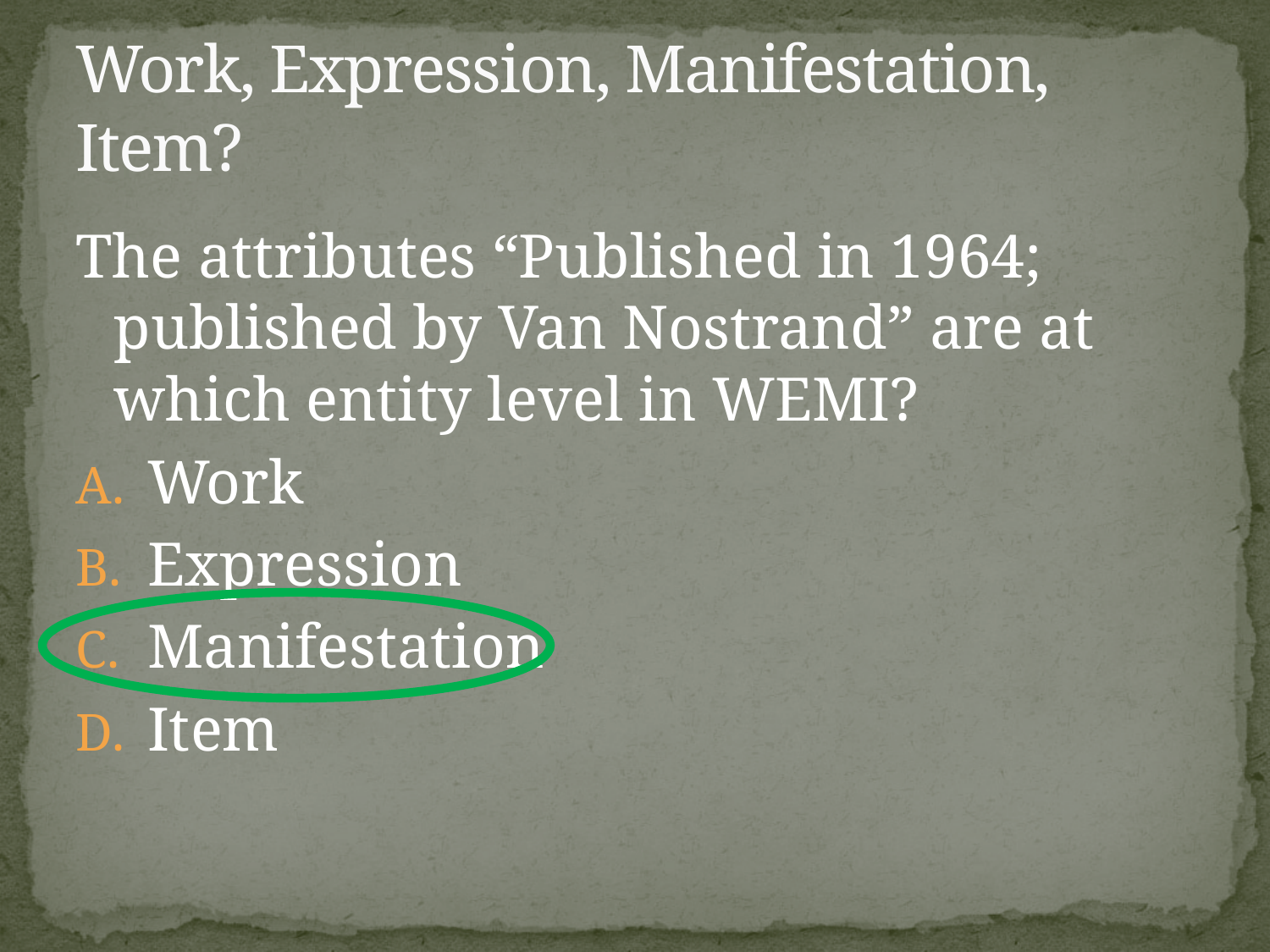

# Work, Expression, Manifestation, Item?
The attributes “Published in 1964; published by Van Nostrand” are at which entity level in WEMI?
Work
Expression
Manifestation
Item